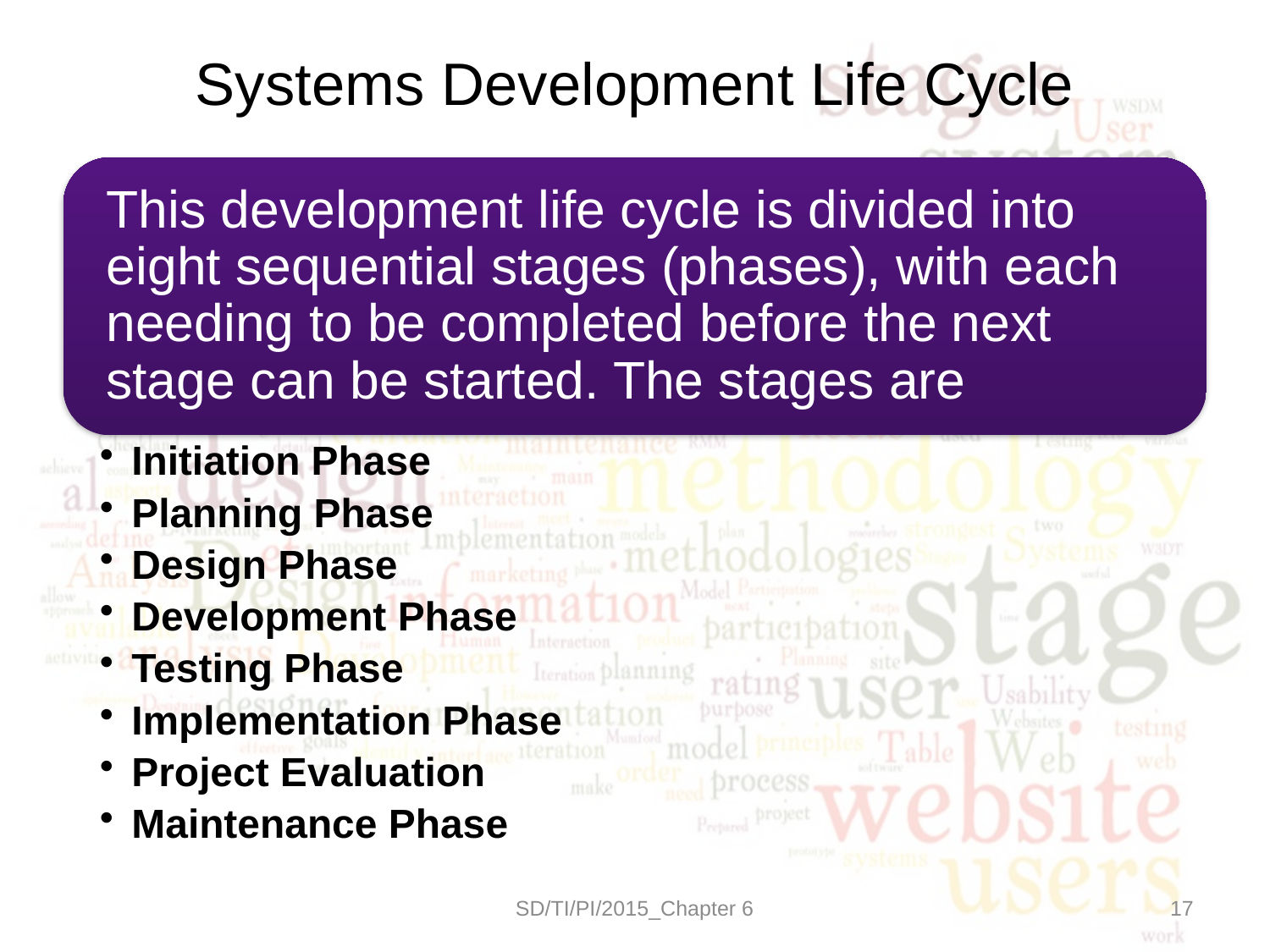

# Systems Development Life Cycle
This development life cycle is divided into eight sequential stages (phases), with each needing to be completed before the next stage can be started. The stages are
Initiation Phase
Planning Phase
Design Phase
Development Phase
Testing Phase
Implementation Phase
Project Evaluation
Maintenance Phase
SD/TI/PI/2015_Chapter 6
17